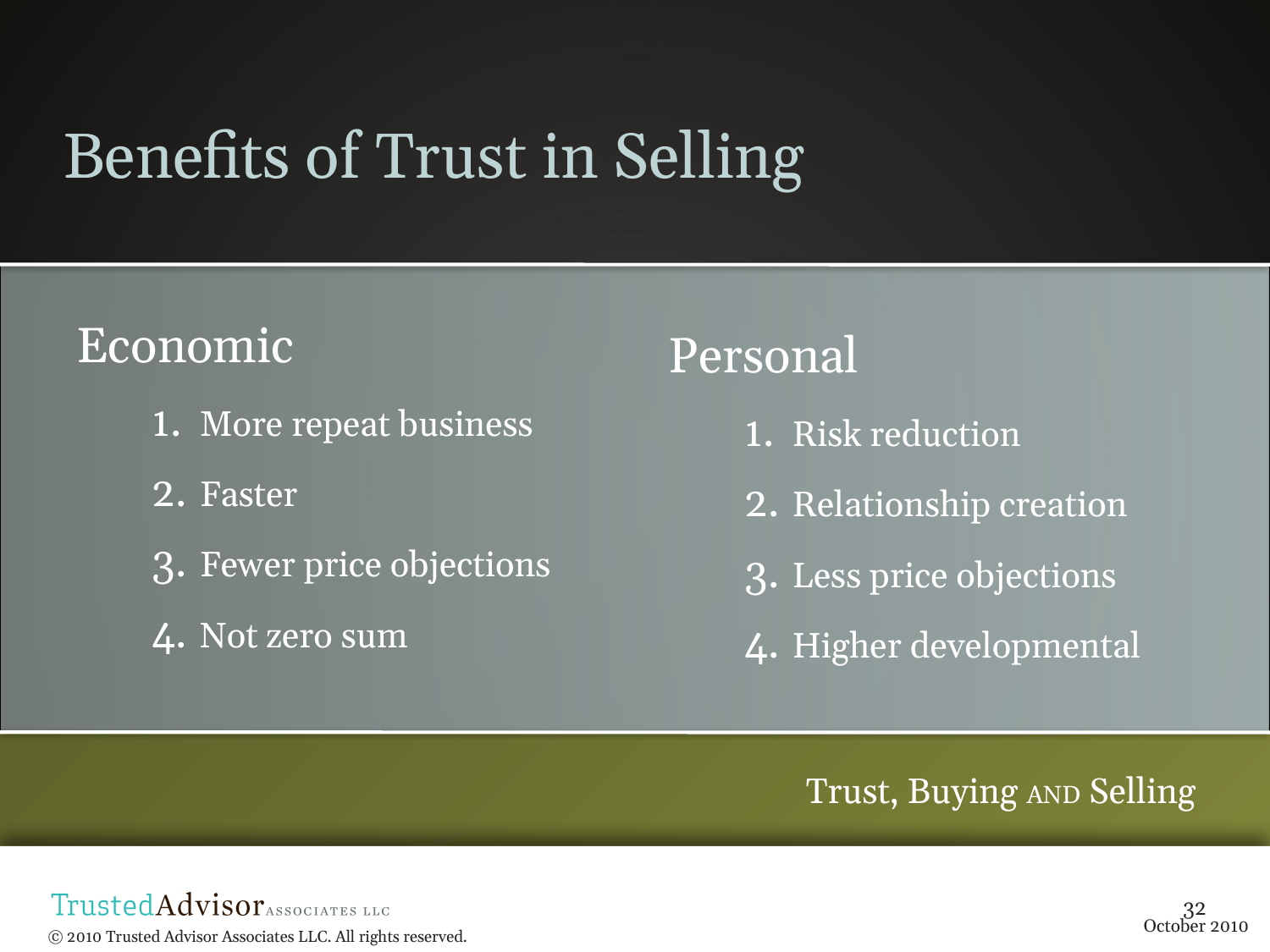

# Benefits of Trust in Selling
Economic
More repeat business
Faster
Fewer price objections
Not zero sum

Personal
Risk reduction
Relationship creation
Less price objections
Higher developmental